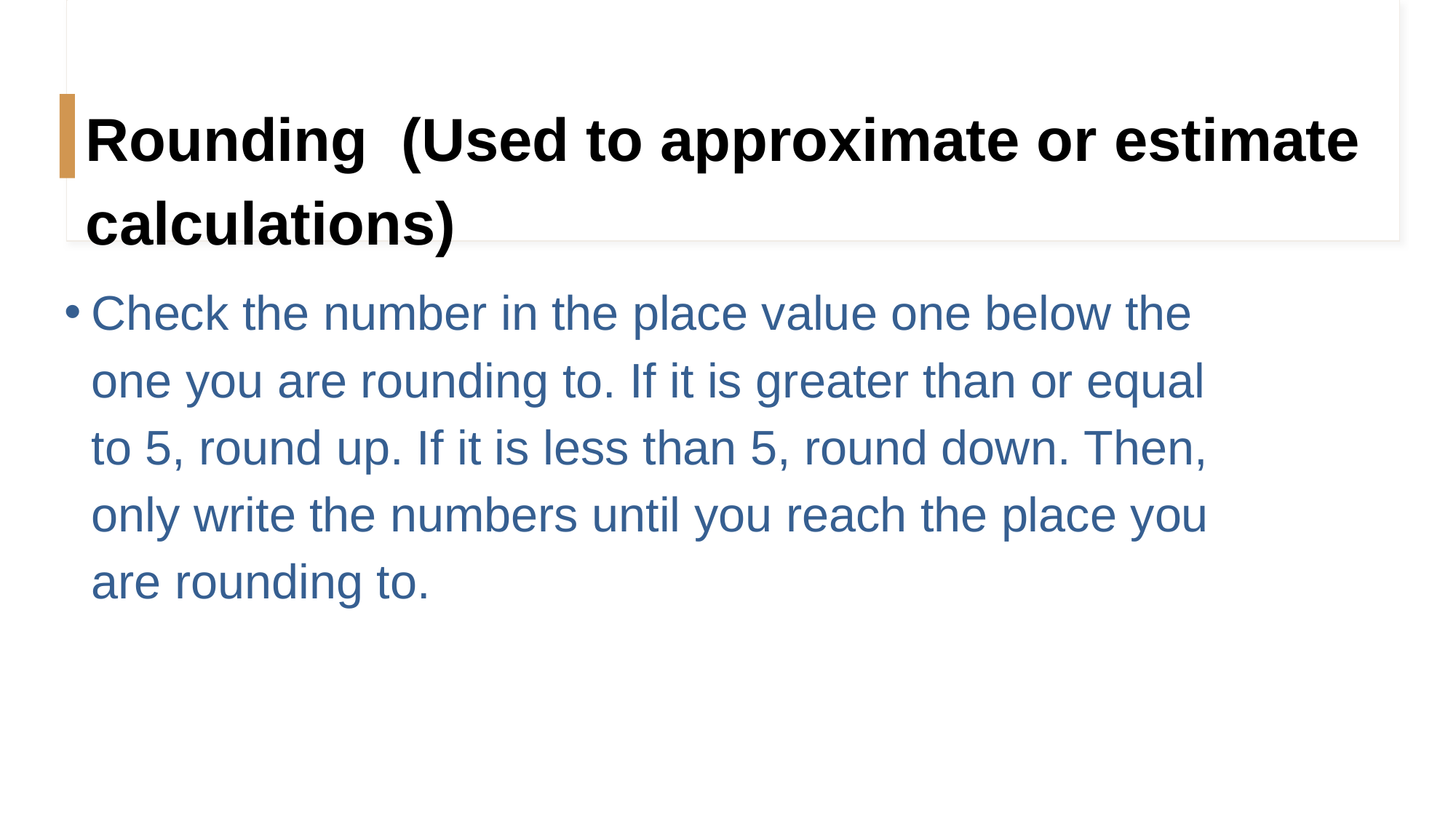

Rounding  (Used to approximate or estimate calculations)
#
Check the number in the place value one below the one you are rounding to. If it is greater than or equal to 5, round up. If it is less than 5, round down. Then, only write the numbers until you reach the place you are rounding to.